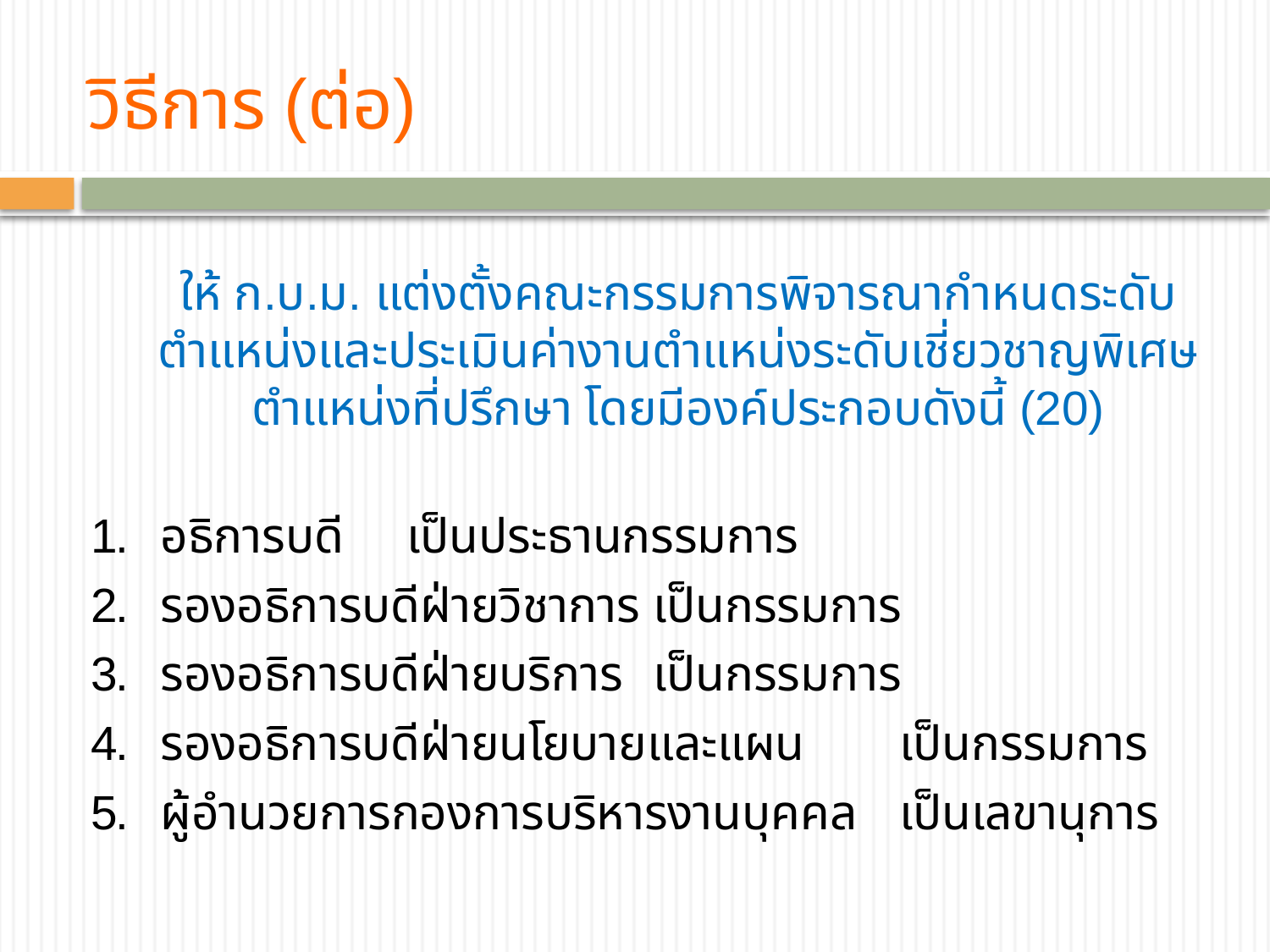

# วิธีการ (ต่อ)
ให้ ก.บ.ม. แต่งตั้งคณะกรรมการพิจารณากำหนดระดับตำแหน่งและประเมินค่างานตำแหน่งระดับเชี่ยวชาญพิเศษ ตำแหน่งที่ปรึกษา โดยมีองค์ประกอบดังนี้ (20)

อธิการบดี					เป็นประธานกรรมการ
รองอธิการบดีฝ่ายวิชาการ			เป็นกรรมการ
รองอธิการบดีฝ่ายบริการ			เป็นกรรมการ
รองอธิการบดีฝ่ายนโยบายและแผน		เป็นกรรมการ
ผู้อำนวยการกองการบริหารงานบุคคล		เป็นเลขานุการ